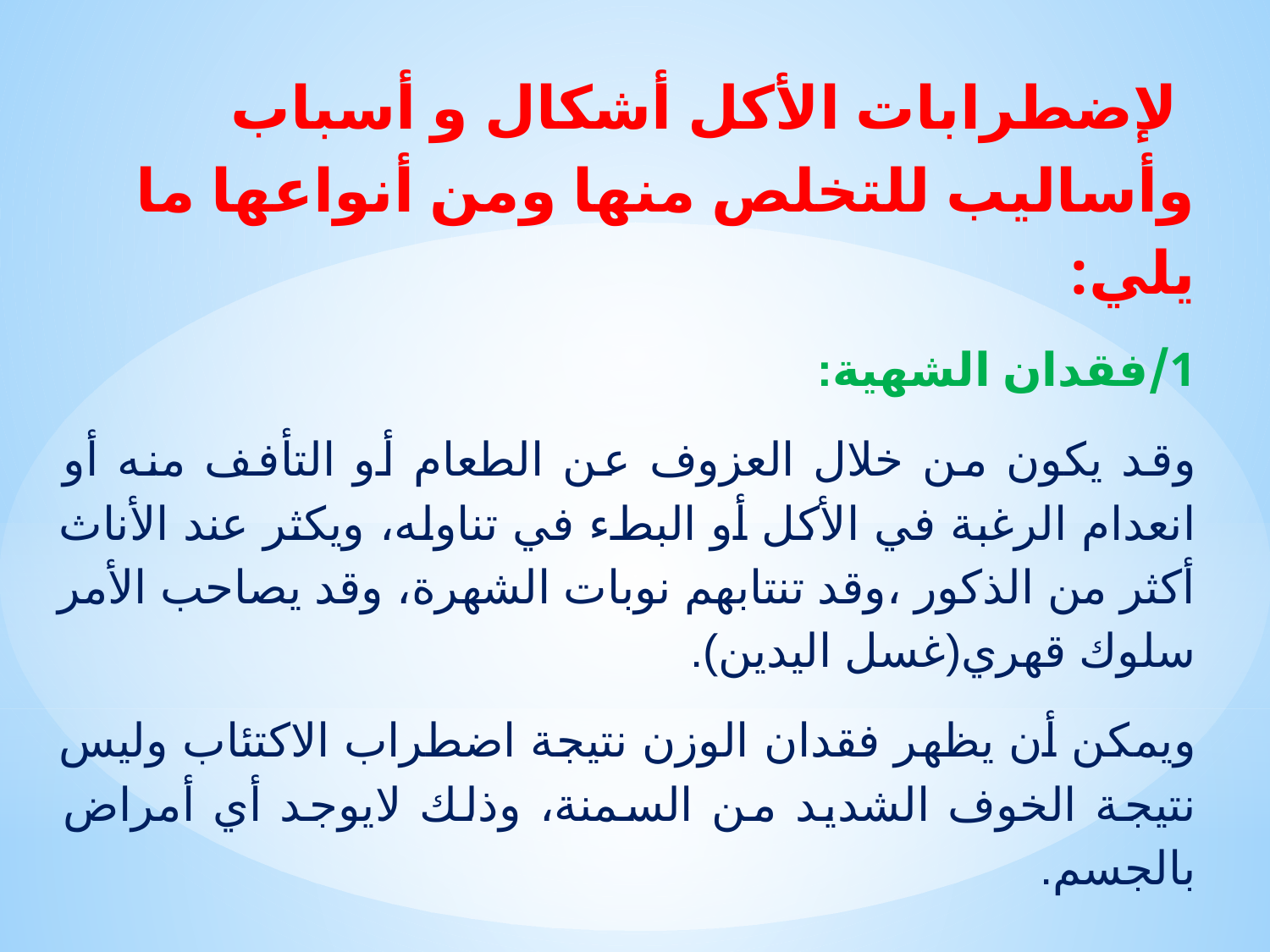

لإضطرابات الأكل أشكال و أسباب وأساليب للتخلص منها ومن أنواعها ما يلي:
1/فقدان الشهية:
وقد يكون من خلال العزوف عن الطعام أو التأفف منه أو انعدام الرغبة في الأكل أو البطء في تناوله، ويكثر عند الأناث أكثر من الذكور ،وقد تنتابهم نوبات الشهرة، وقد يصاحب الأمر سلوك قهري(غسل اليدين).
ويمكن أن يظهر فقدان الوزن نتيجة اضطراب الاكتئاب وليس نتيجة الخوف الشديد من السمنة، وذلك لايوجد أي أمراض بالجسم.